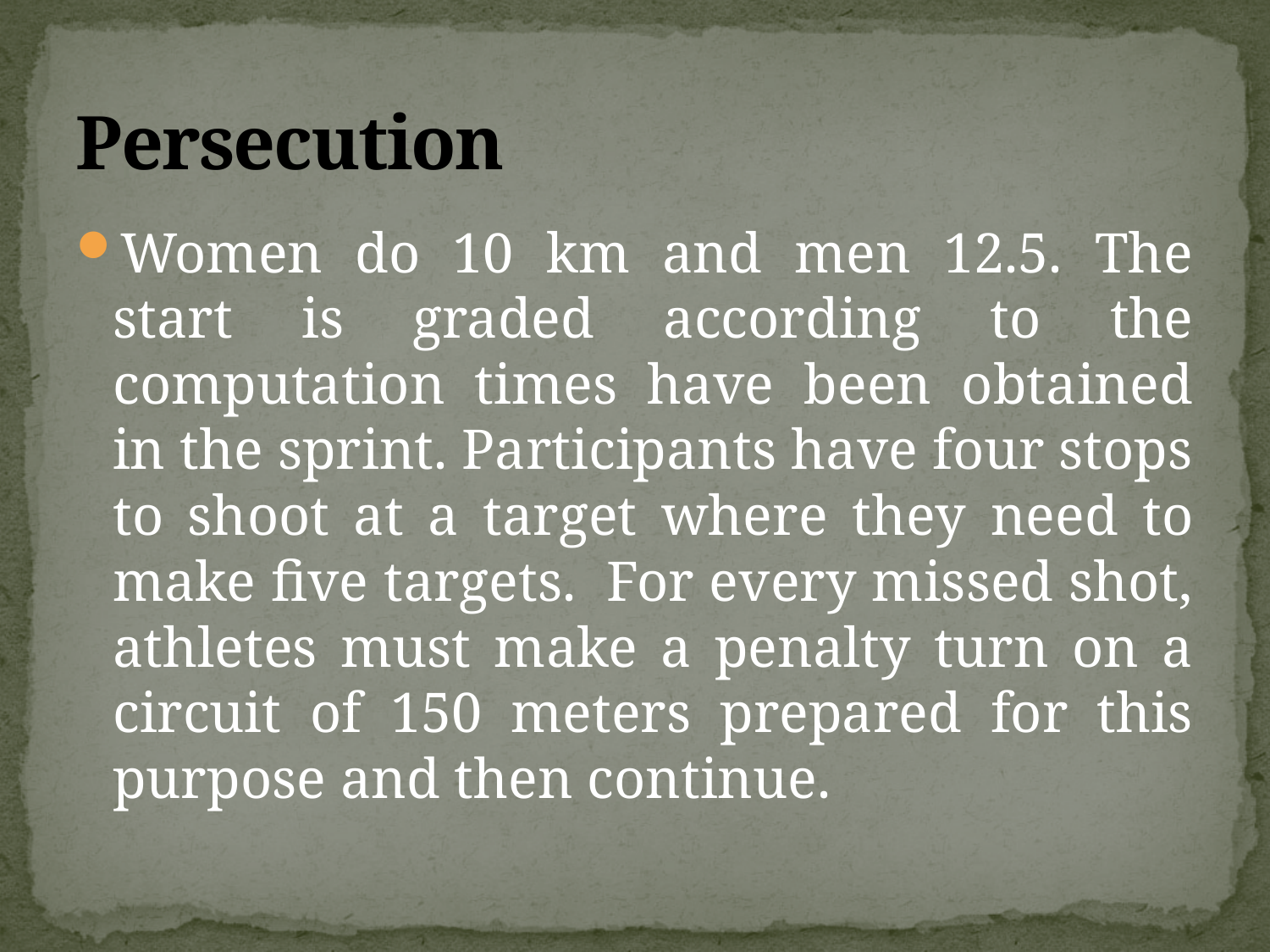

# Persecution
Women do 10 km and men 12.5. The start is graded according to the computation times have been obtained in the sprint. Participants have four stops to shoot at a target where they need to make five targets.  For every missed shot, athletes must make a penalty turn on a circuit of 150 meters prepared for this purpose and then continue.